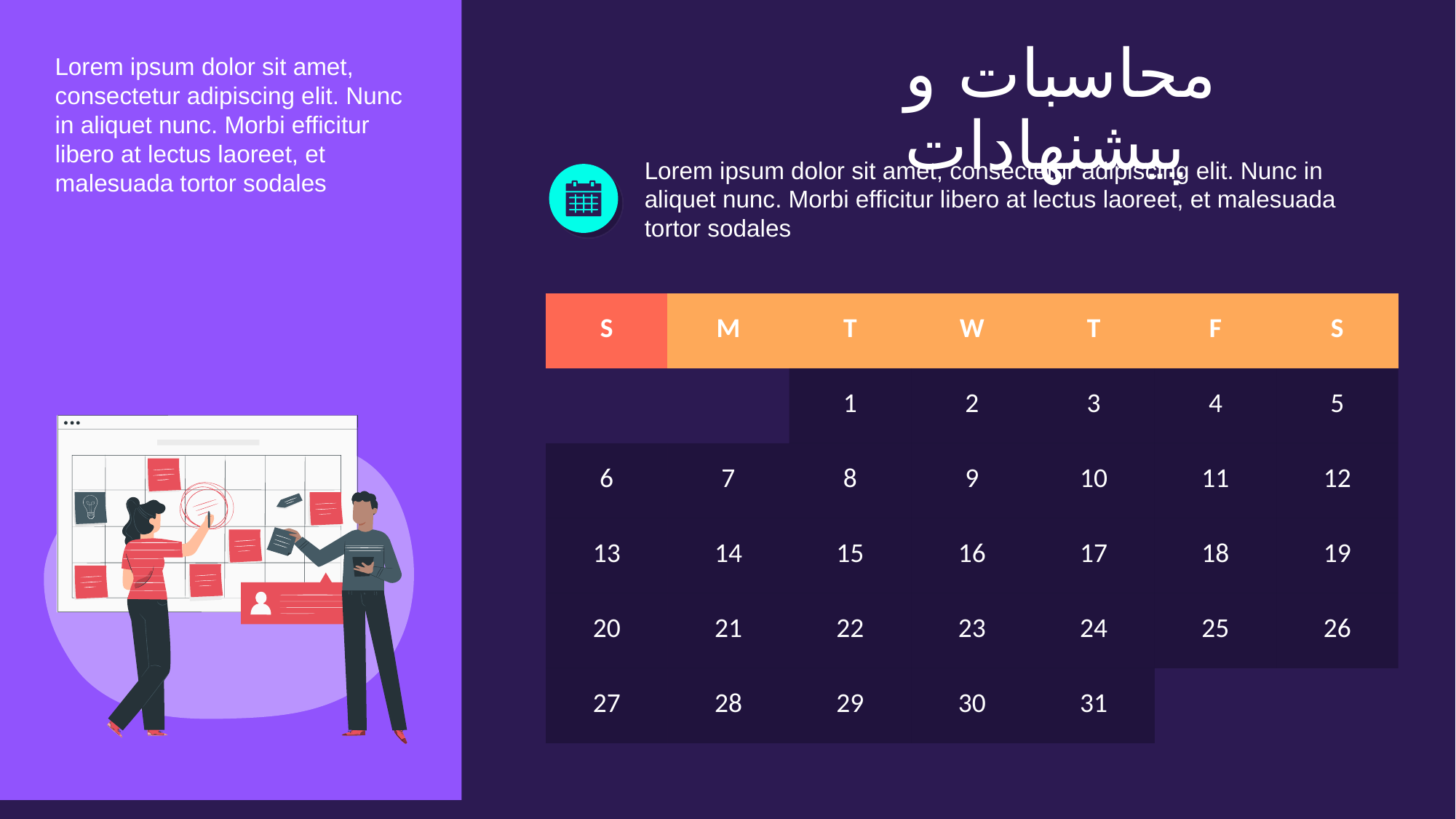

# محاسبات و پیشنهادات
Lorem ipsum dolor sit amet, consectetur adipiscing elit. Nunc in aliquet nunc. Morbi efficitur libero at lectus laoreet, et malesuada tortor sodales
Lorem ipsum dolor sit amet, consectetur adipiscing elit. Nunc in aliquet nunc. Morbi efficitur libero at lectus laoreet, et malesuada tortor sodales

| S | M | T | W | T | F | S |
| --- | --- | --- | --- | --- | --- | --- |
|  |  | 1 | 2 | 3 | 4 | 5 |
| 6 | 7 | 8 | 9 | 10 | 11 | 12 |
| 13 | 14 | 15 | 16 | 17 | 18 | 19 |
| 20 | 21 | 22 | 23 | 24 | 25 | 26 |
| 27 | 28 | 29 | 30 | 31 |  |  |